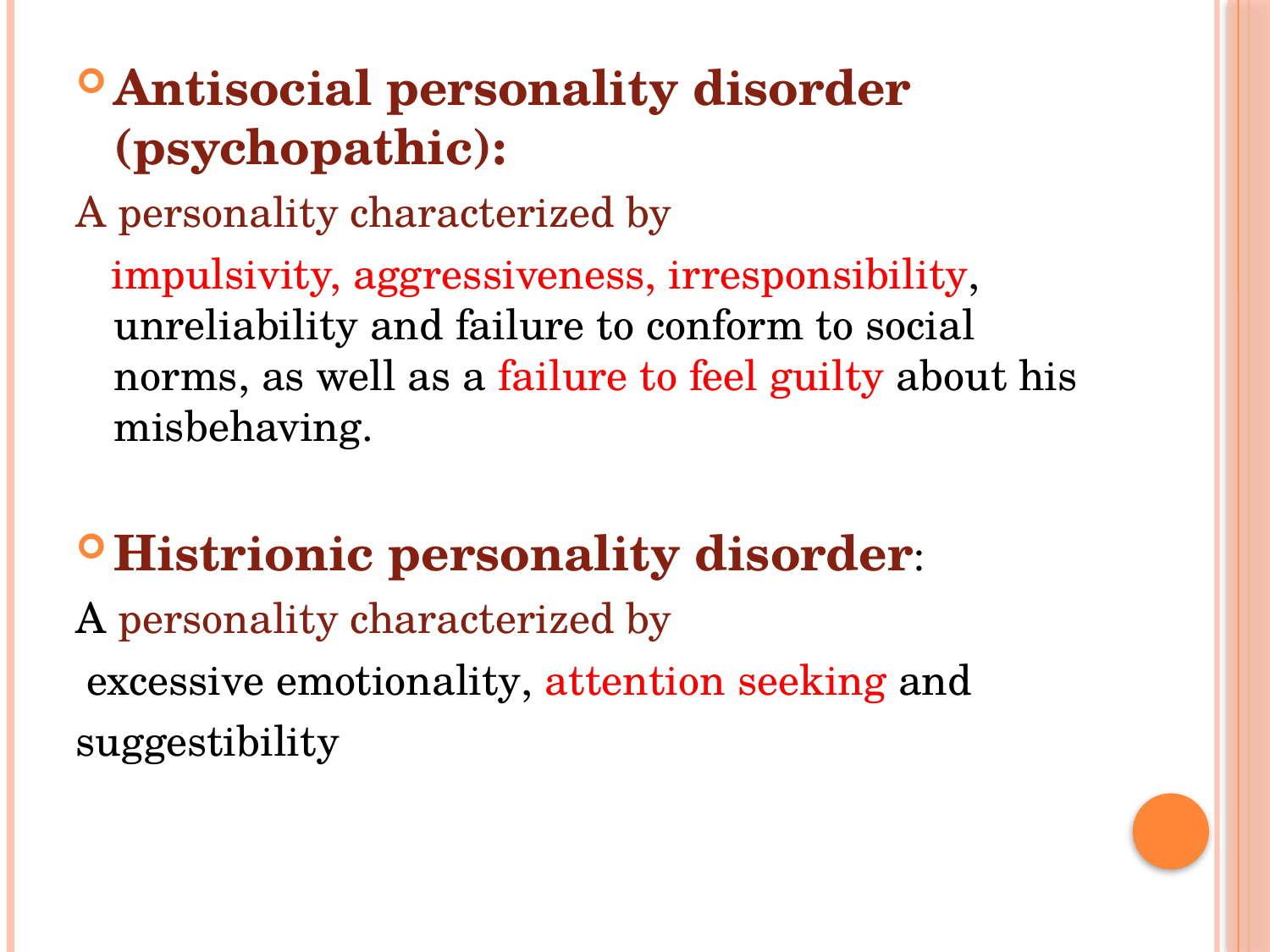

Antisocial personality disorder (psychopathic):
A personality characterized by
   impulsivity, aggressiveness, irresponsibility, unreliability and failure to conform to social norms, as well as a failure to feel guilty about his misbehaving.

Histrionic personality disorder:
A personality characterized by
 excessive emotionality, attention seeking and
suggestibility